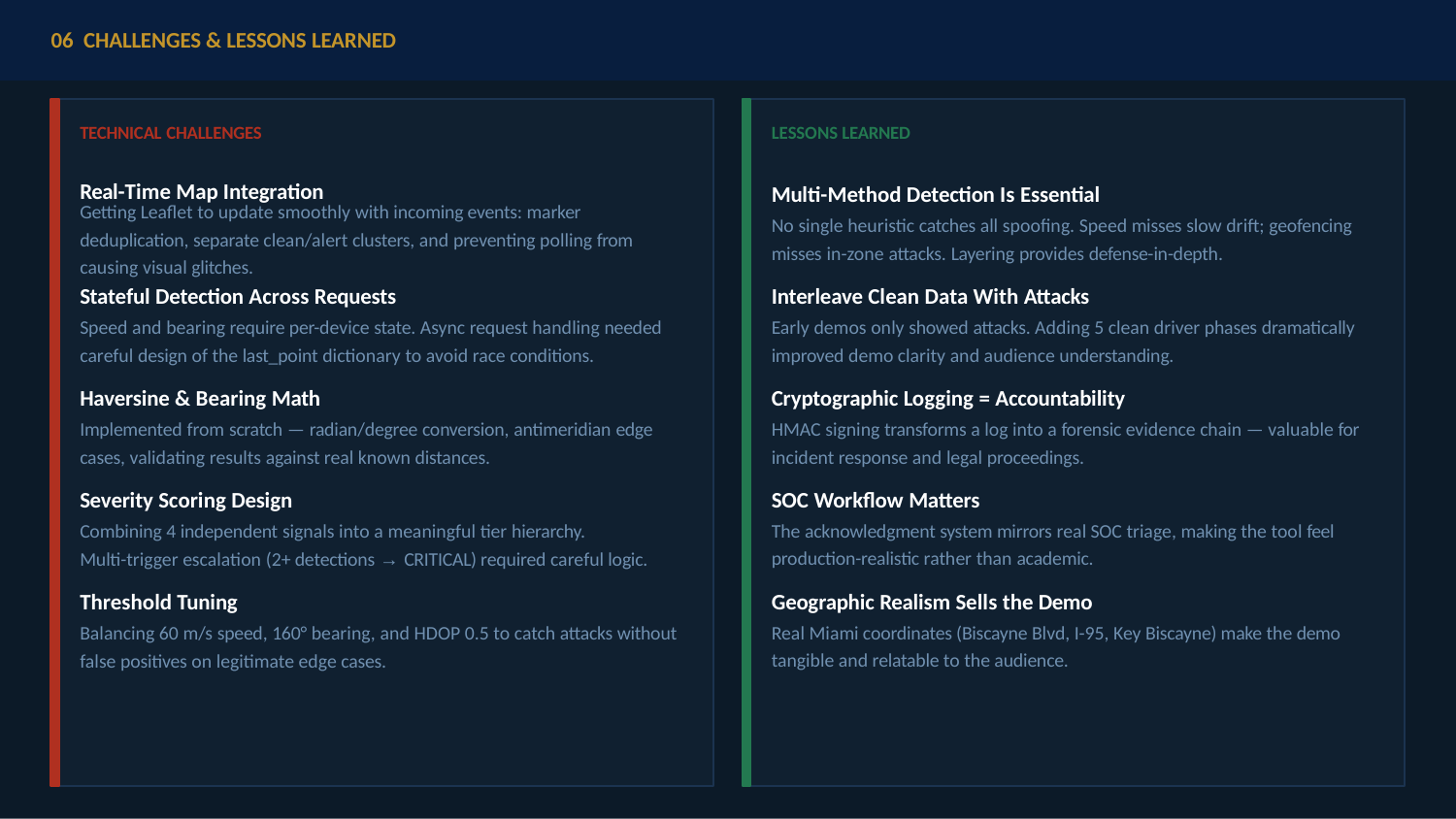

06 CHALLENGES & LESSONS LEARNED

TECHNICAL CHALLENGES

Real-Time Map Integration
Getting Leaflet to update smoothly with incoming events: marker
deduplication, separate clean/alert clusters, and preventing polling from causing visual glitches.
Stateful Detection Across Requests
Speed and bearing require per-device state. Async request handling needed careful design of the last_point dictionary to avoid race conditions.
Haversine & Bearing Math
Implemented from scratch — radian/degree conversion, antimeridian edge cases, validating results against real known distances.
Severity Scoring Design
Combining 4 independent signals into a meaningful tier hierarchy.
Multi-trigger escalation (2+ detections → CRITICAL) required careful logic.
Threshold Tuning
Balancing 60 m/s speed, 160° bearing, and HDOP 0.5 to catch attacks without false positives on legitimate edge cases.
LESSONS LEARNED

Multi-Method Detection Is Essential
No single heuristic catches all spoofing. Speed misses slow drift; geofencing misses in-zone attacks. Layering provides defense-in-depth.
Interleave Clean Data With Attacks
Early demos only showed attacks. Adding 5 clean driver phases dramatically improved demo clarity and audience understanding.
Cryptographic Logging = Accountability
HMAC signing transforms a log into a forensic evidence chain — valuable for incident response and legal proceedings.
SOC Workflow Matters
The acknowledgment system mirrors real SOC triage, making the tool feel production-realistic rather than academic.
Geographic Realism Sells the Demo
Real Miami coordinates (Biscayne Blvd, I-95, Key Biscayne) make the demo tangible and relatable to the audience.